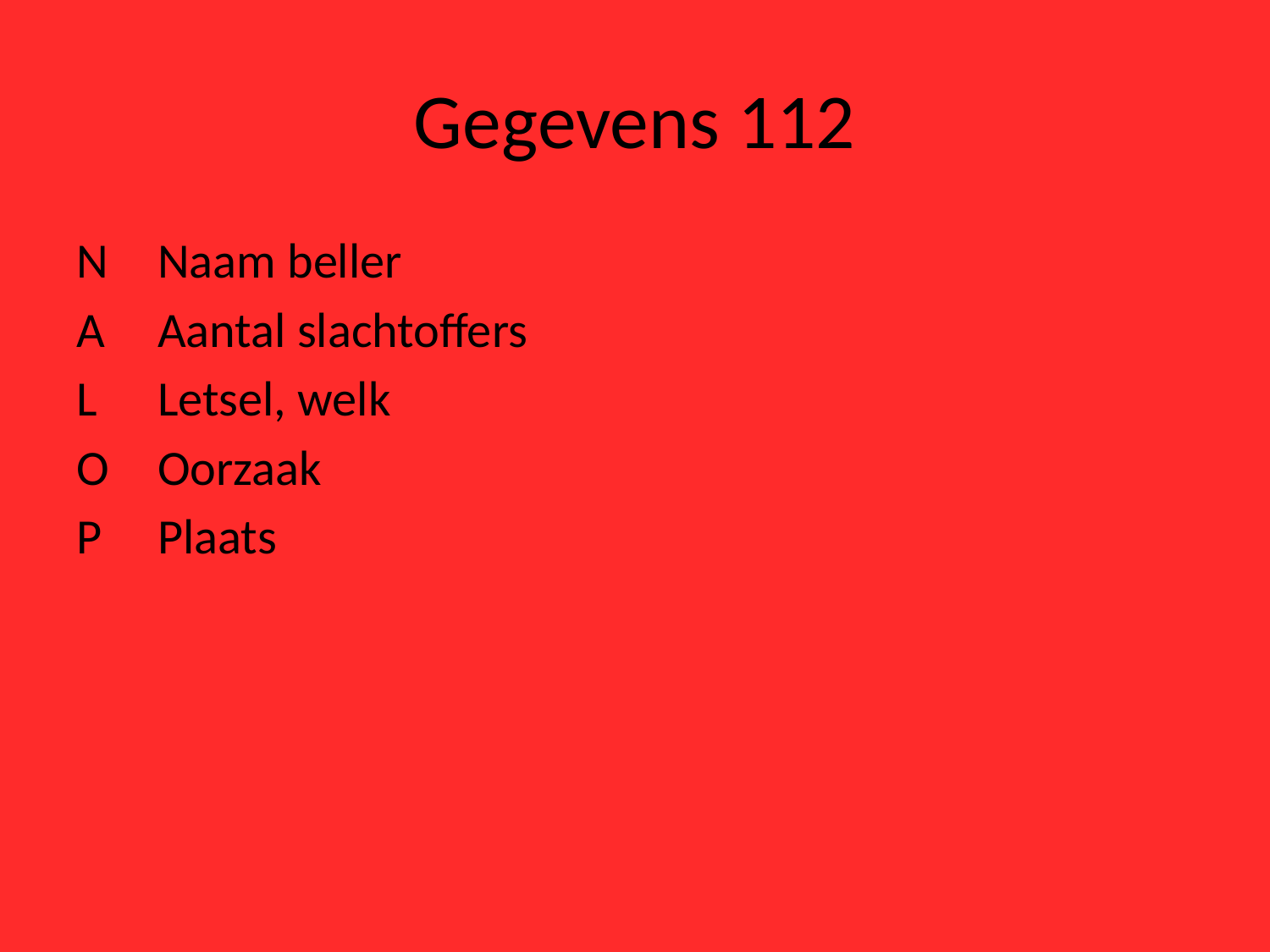

# Gegevens 112
N
A
L
O
P
Naam beller
Aantal slachtoffers
Letsel, welk
Oorzaak
Plaats